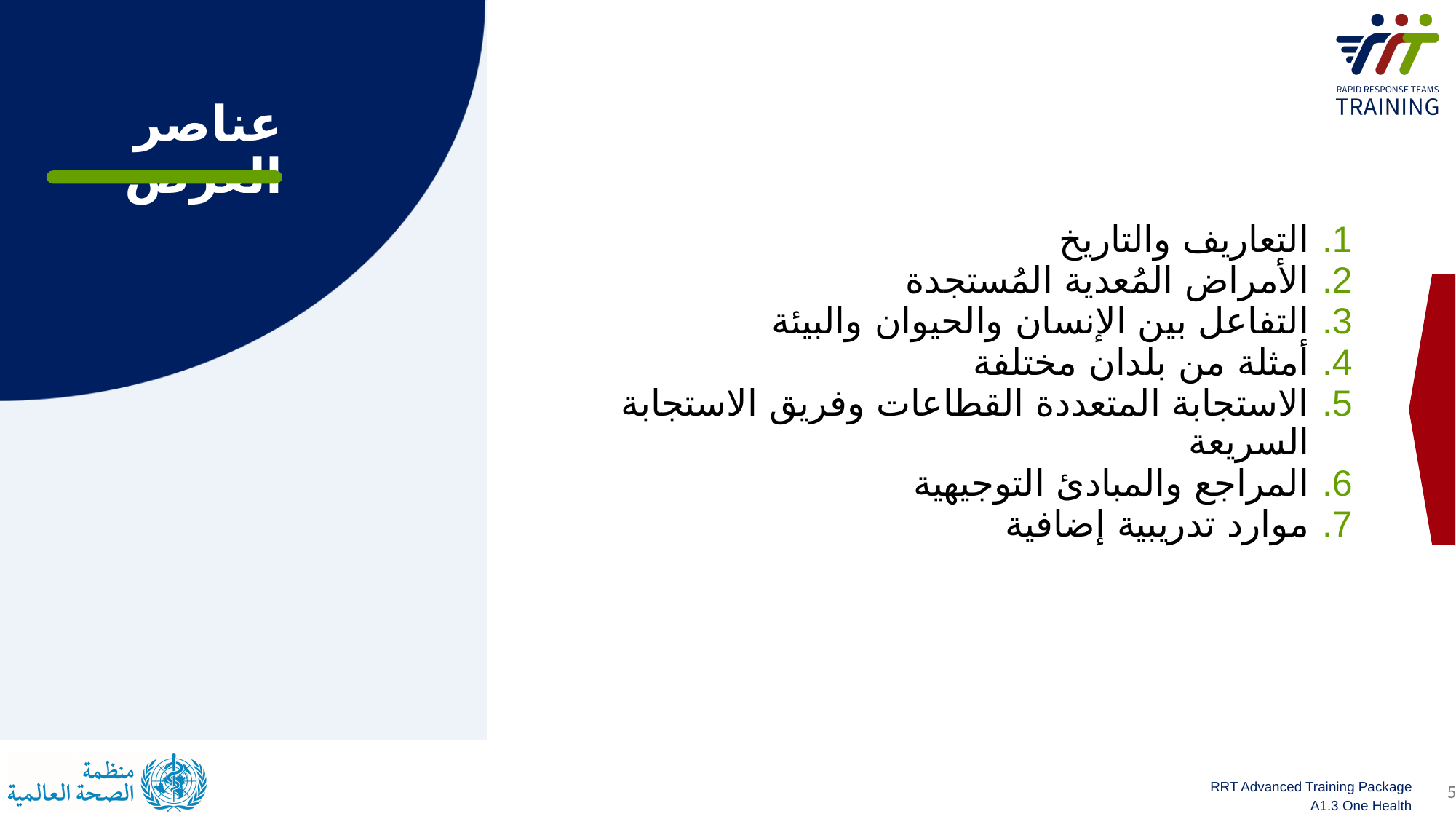

# عناصر العرض

التعاريف والتاريخ
الأمراض المُعدية المُستجدة
التفاعل بين الإنسان والحيوان والبيئة
أمثلة من بلدان مختلفة
الاستجابة المتعددة القطاعات وفريق الاستجابة السريعة
المراجع والمبادئ التوجيهية
موارد تدريبية إضافية
5